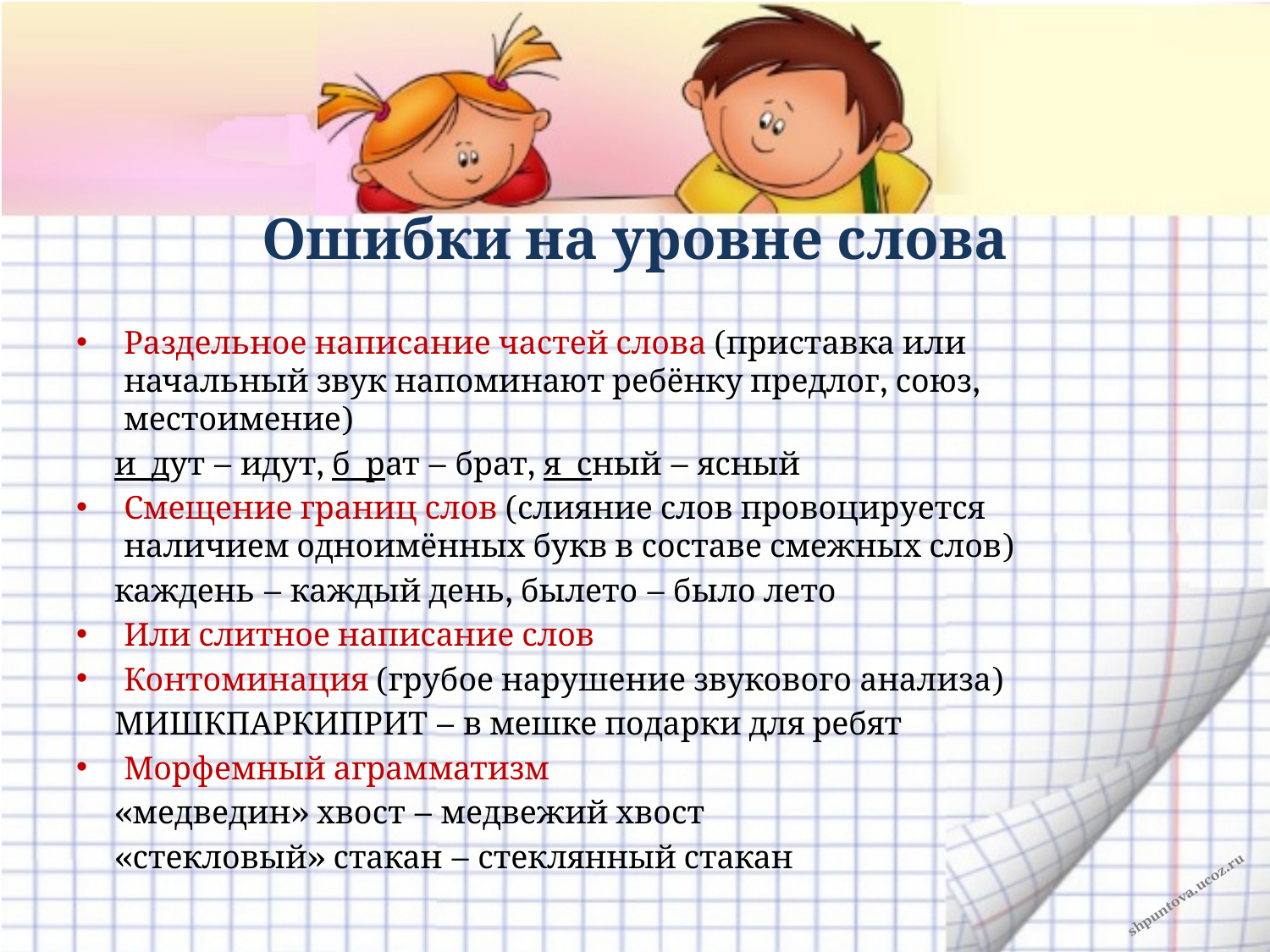

# Ошибки на уровне слова
Раздельное написание частей слова (приставка или начальный звук напоминают ребёнку предлог, союз, местоимение)
     и  дут – идут, б  рат – брат, я  сный – ясный
Смещение границ слов (слияние слов провоцируется наличием одноимённых букв в составе смежных слов)
     каждень – каждый день, былето – было лето
Или слитное написание слов
Контоминация (грубое нарушение звукового анализа)
     МИШКПАРКИПРИТ – в мешке подарки для ребят
Морфемный аграмматизм
     «медведин» хвост – медвежий хвост
     «стекловый» стакан – стеклянный стакан